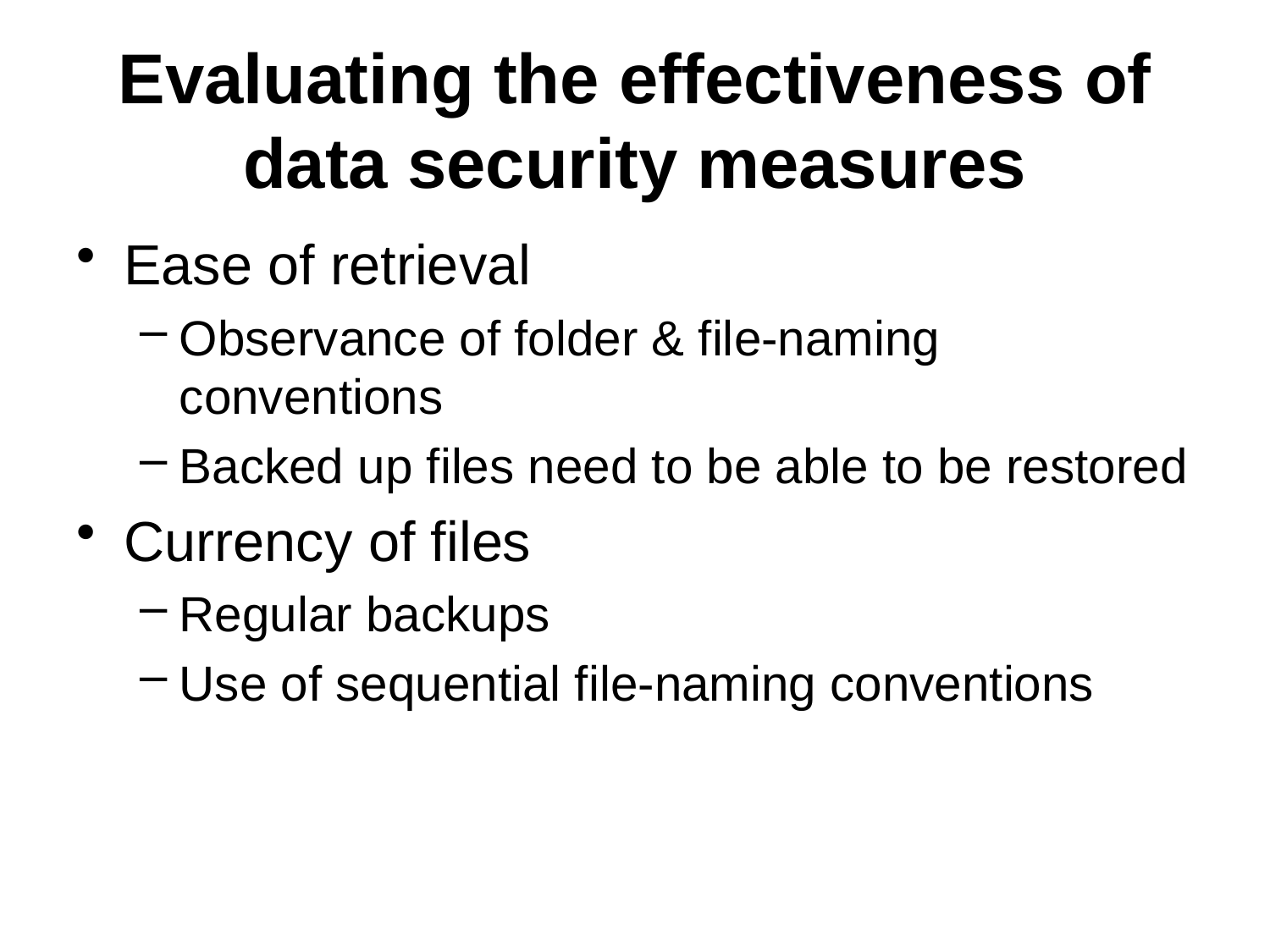

# Evaluating the effectiveness of data security measures
Ease of retrieval
Observance of folder & file-naming conventions
Backed up files need to be able to be restored
Currency of files
Regular backups
Use of sequential file-naming conventions